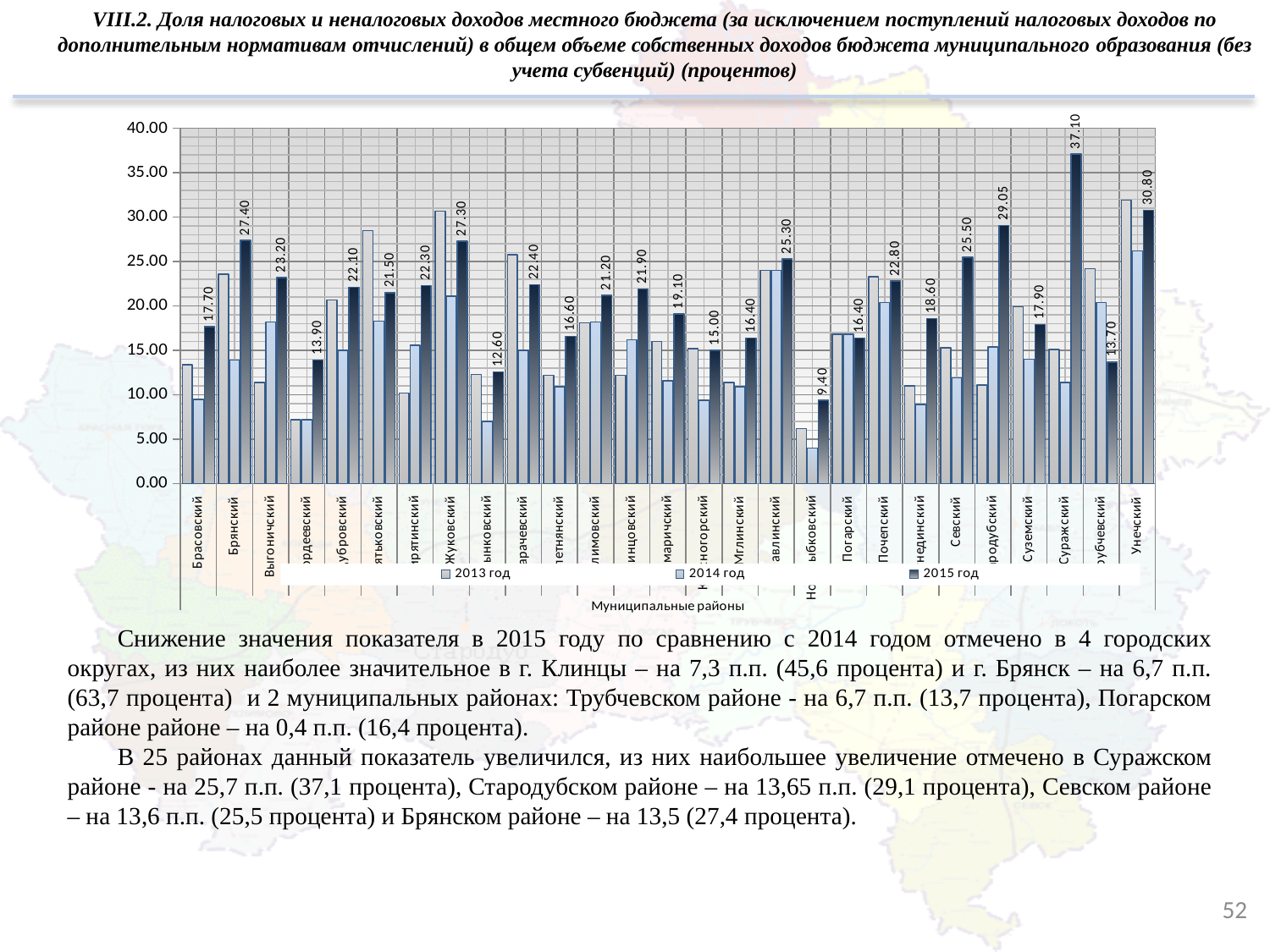

VIII.2. Доля налоговых и неналоговых доходов местного бюджета (за исключением поступлений налоговых доходов по дополнительным нормативам отчислений) в общем объеме собственных доходов бюджета муниципального образования (без учета субвенций) (процентов)

### Chart

| Category | 2013 год | 2014 год | 2015 год |
|---|---|---|---|
| Брасовский  | 13.4 | 9.5 | 17.7 |
| Брянский  | 23.6 | 13.9 | 27.4 |
| Выгоничский  | 11.4 | 18.2 | 23.2 |
| Гордеевский  | 7.2 | 7.2 | 13.9 |
| Дубровский  | 20.7 | 15.0 | 22.1 |
| Дятьковский  | 28.5 | 18.3 | 21.5 |
| Жирятинский  | 10.200000000000001 | 15.6 | 22.3 |
| Жуковский  | 30.7 | 21.1 | 27.3 |
| Злынковский  | 12.3 | 7.0 | 12.6 |
| Карачевский  | 25.8 | 15.0 | 22.4 |
| Клетнянский  | 12.2 | 10.9 | 16.6 |
| Климовский  | 18.1 | 18.2 | 21.2 |
| Клинцовский  | 12.2 | 16.2 | 21.9 |
| Комаричский  | 16.0 | 11.6 | 19.1 |
| Красногорский  | 15.2 | 9.4 | 15.0 |
| Мглинский  | 11.4 | 10.9 | 16.4 |
| Навлинский  | 24.0 | 24.0 | 25.3 |
| Новозыбковский  | 6.2 | 4.0 | 9.4 |
| Погарский  | 16.8 | 16.8 | 16.4 |
| Почепский  | 23.3 | 20.4 | 22.8 |
| Рогнединский  | 11.0 | 8.9 | 18.6 |
| Севский  | 15.3 | 11.9 | 25.5 |
| Стародубский  | 11.1 | 15.4 | 29.05 |
| Суземский  | 19.9 | 14.0 | 17.9 |
| Суражский  | 15.1 | 11.4 | 37.1 |
| Трубчевский  | 24.2 | 20.4 | 13.7 |
| Унечский  | 31.9 | 26.2 | 30.8 |
Снижение значения показателя в 2015 году по сравнению с 2014 годом отмечено в 4 городских округах, из них наиболее значительное в г. Клинцы – на 7,3 п.п. (45,6 процента) и г. Брянск – на 6,7 п.п. (63,7 процента)  и 2 муниципальных районах: Трубчевском районе - на 6,7 п.п. (13,7 процента), Погарском районе районе – на 0,4 п.п. (16,4 процента).
В 25 районах данный показатель увеличился, из них наибольшее увеличение отмечено в Суражском районе - на 25,7 п.п. (37,1 процента), Стародубском районе – на 13,65 п.п. (29,1 процента), Севском районе – на 13,6 п.п. (25,5 процента) и Брянском районе – на 13,5 (27,4 процента).
52